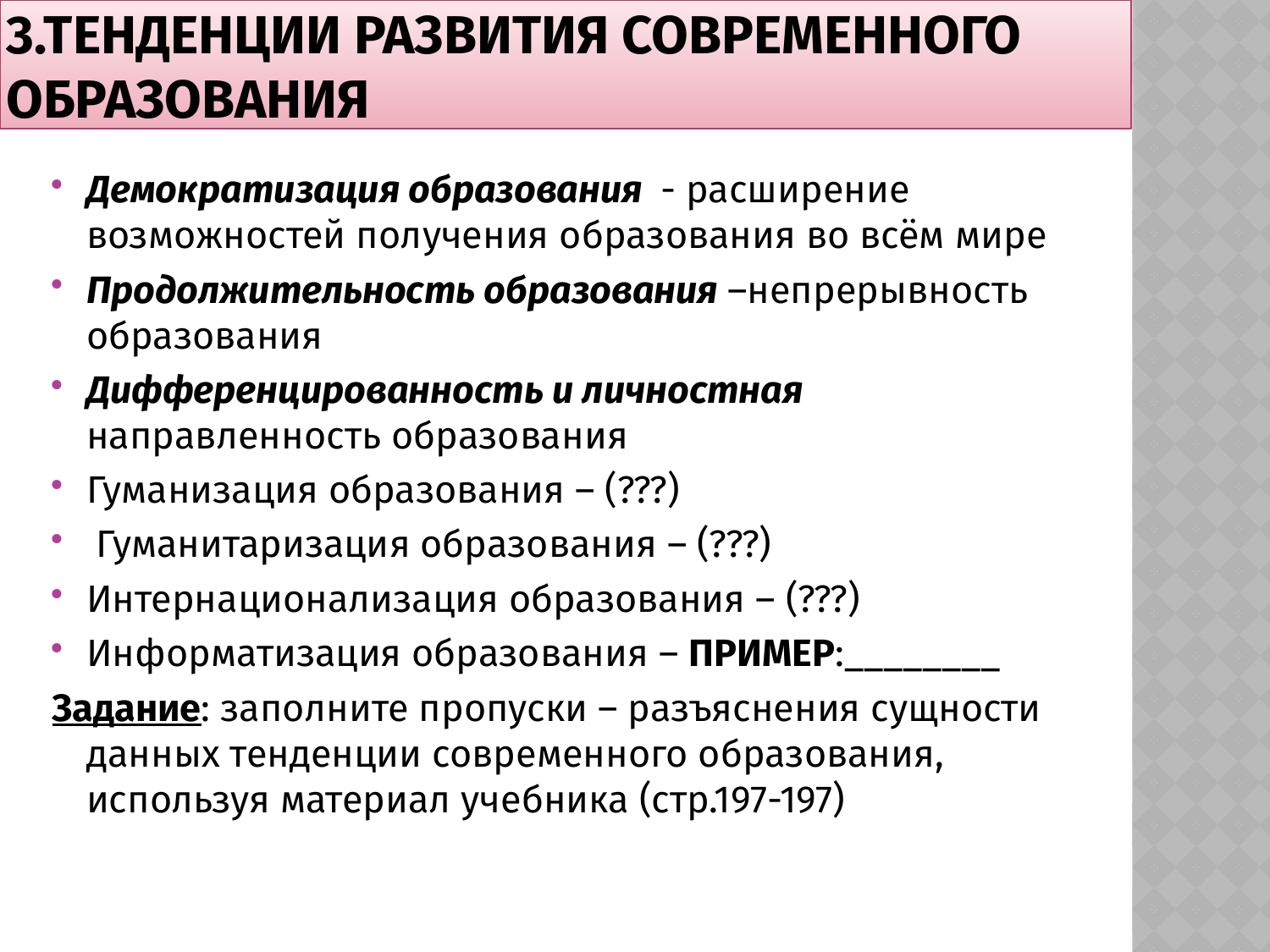

# 3.Тенденции развития современного образования
Демократизация образования  - расширение возможностей получения образования во всём мире
Продолжительность образования –непрерывность образования
Дифференцированность и личностная направленность образования
Гуманизация образования – (???)
 Гуманитаризация образования – (???)
Интернационализация образования – (???)
Информатизация образования – ПРИМЕР:________
Задание: заполните пропуски – разъяснения сущности данных тенденции современного образования, используя материал учебника (стр.197-197)